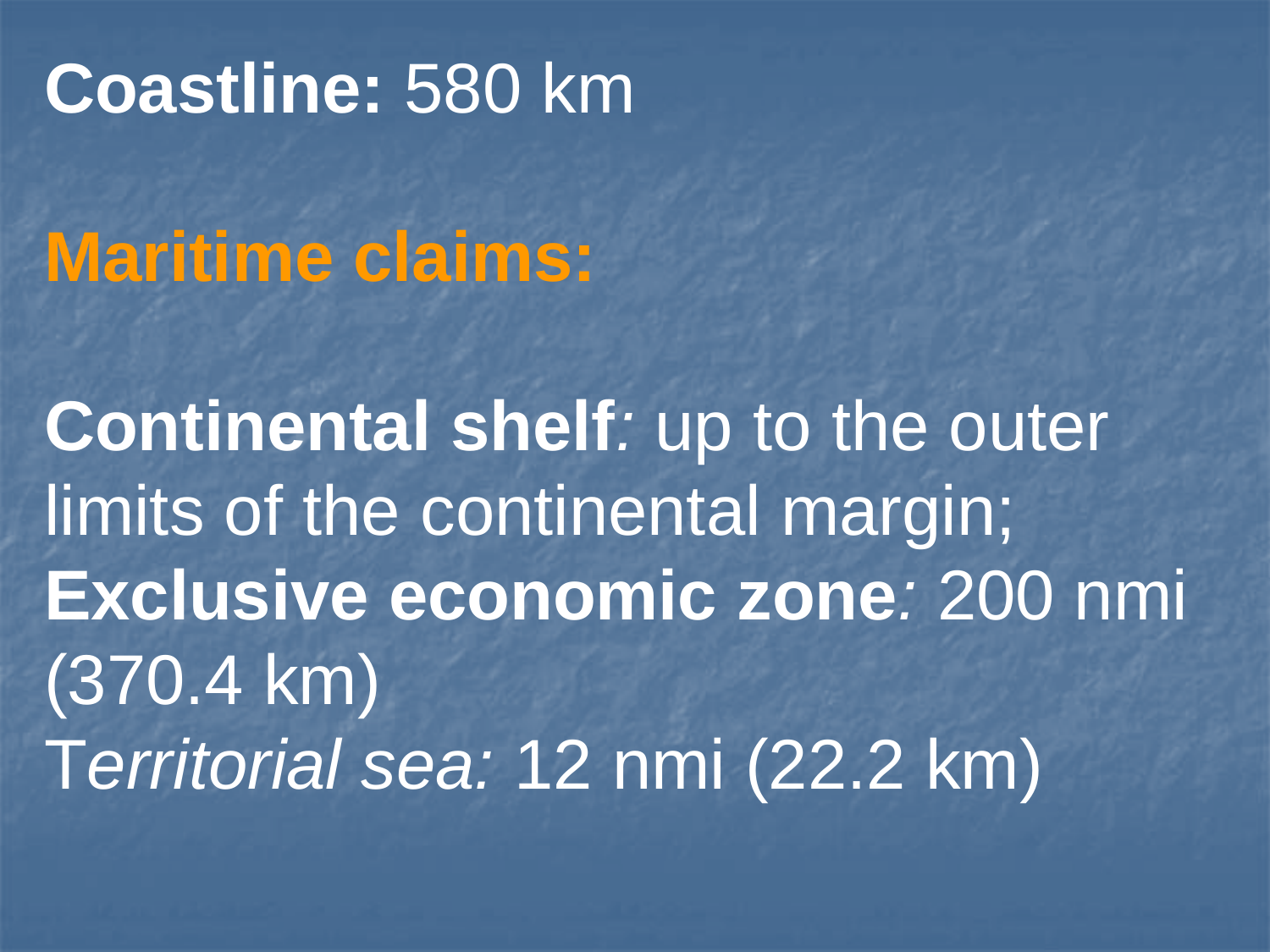

Coastline: 580 km

Maritime claims:
Continental shelf: up to the outer limits of the continental margin;
Exclusive economic zone: 200 nmi (370.4 km)
Territorial sea: 12 nmi (22.2 km)